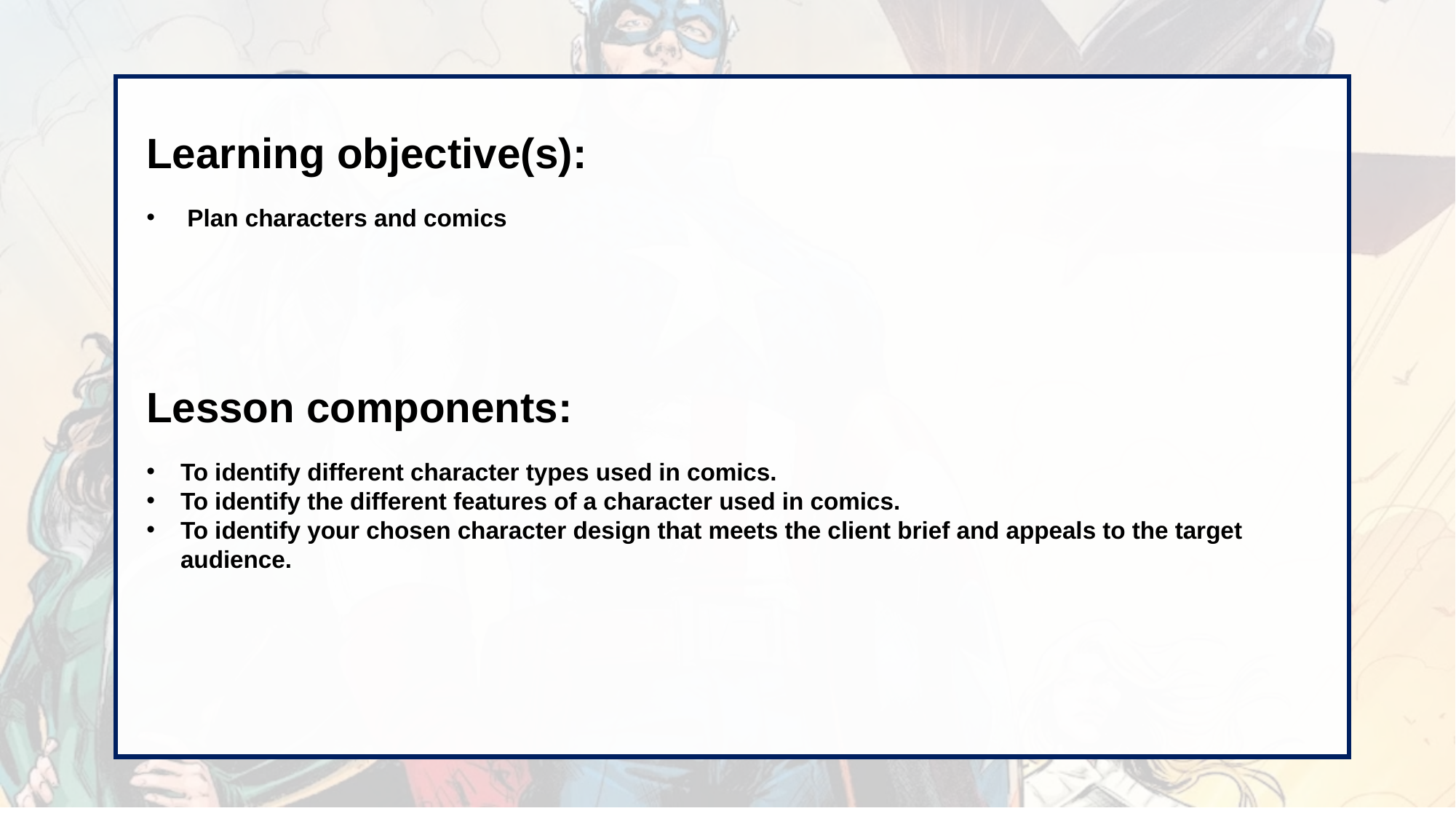

Learning objective(s):

 Plan characters and comics
Lesson components:

To identify different character types used in comics.
To identify the different features of a character used in comics.
To identify your chosen character design that meets the client brief and appeals to the target audience.